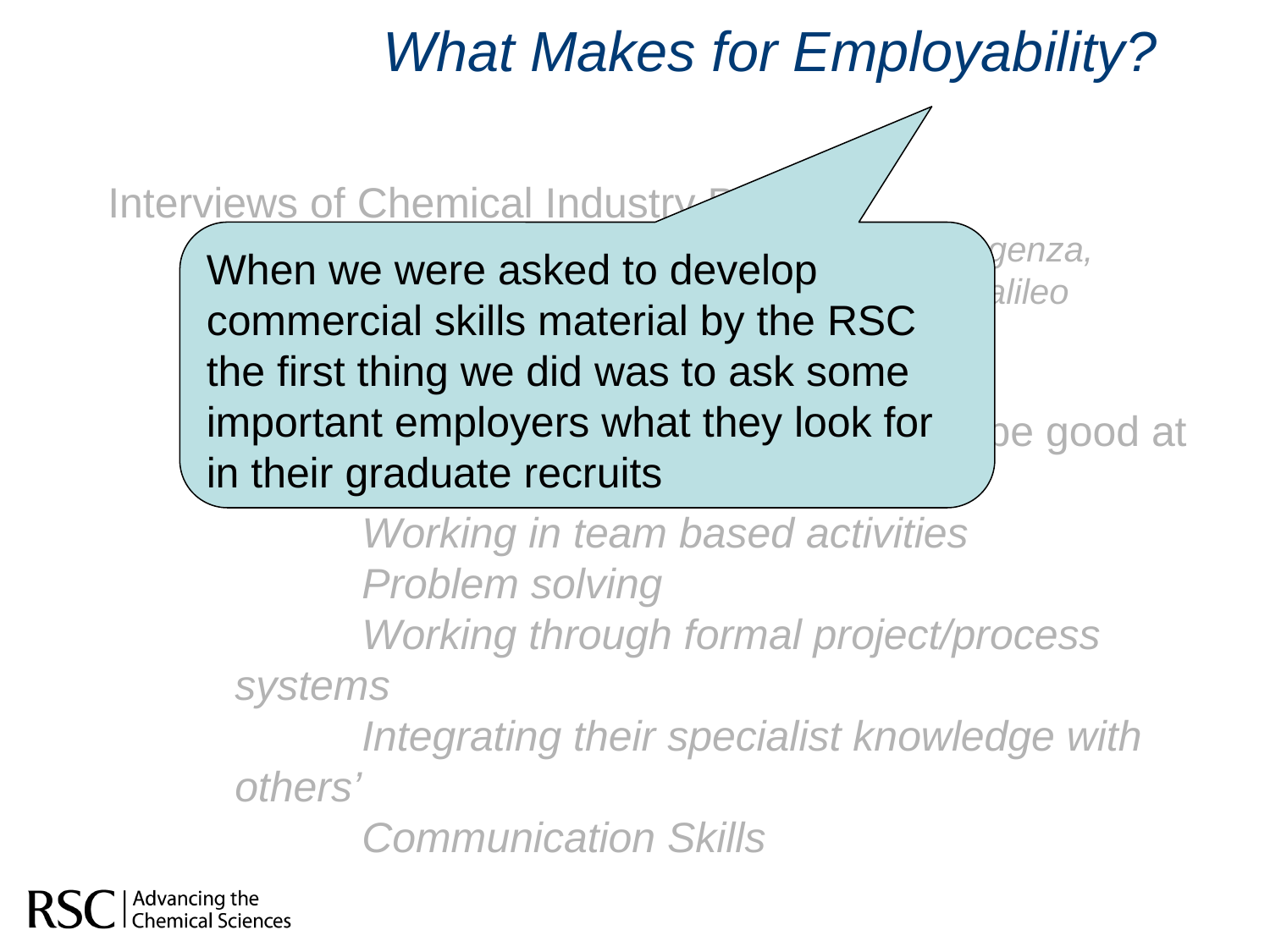

# What Makes for Employability?

Interviews of Chemical Industry Partners
Procter and Gamble, Afton Chemicals (Ethyl), Ingenza, Syngenta, Sasol, comments from GSK, Selex-Galileo

Key findings – potential recruits need to be good at
	Innovation
	Working in team based activities
	Problem solving
	Working through formal project/process systems
	Integrating their specialist knowledge with others’
	Communication Skills

When we were asked to develop commercial skills material by the RSC the first thing we did was to ask some important employers what they look for in their graduate recruits